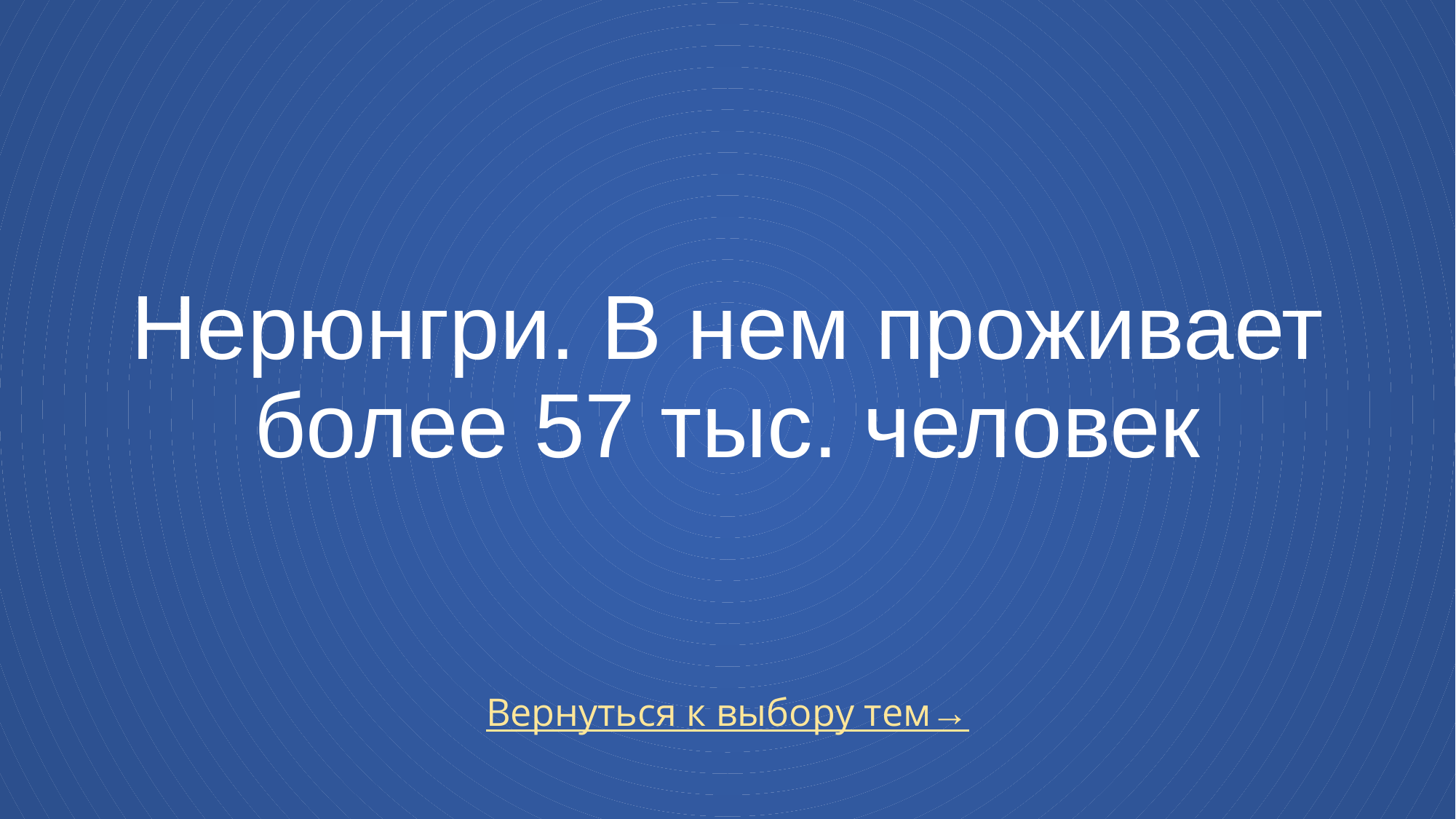

# Нерюнгри. В нем проживает более 57 тыс. человек
Вернуться к выбору тем→